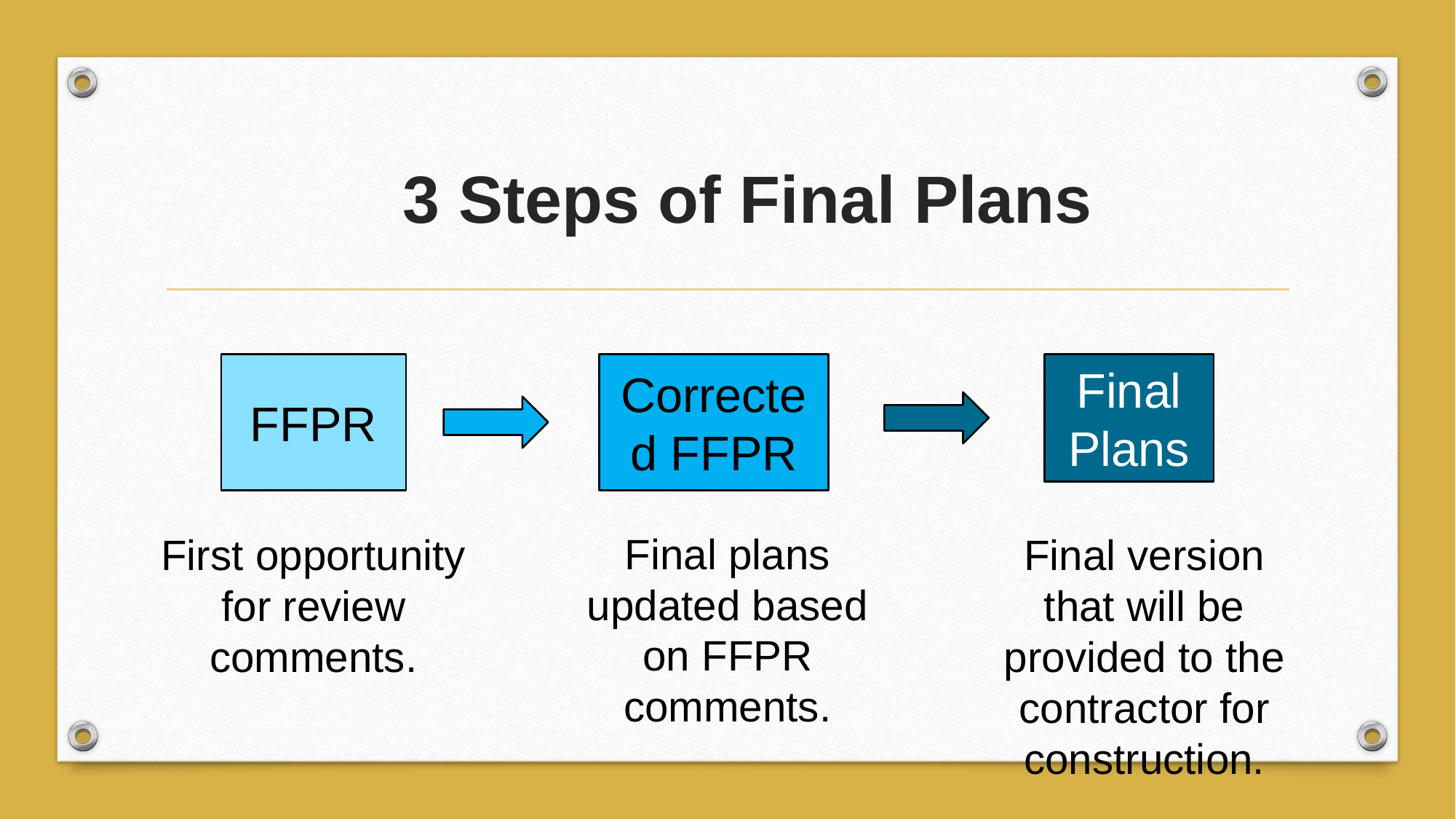

# 3 Steps of Final Plans

FFPR
Corrected FFPR
Final Plans

Final plans updated based on FFPR comments.
First opportunity for review comments.
Final version that will be provided to the contractor for construction.